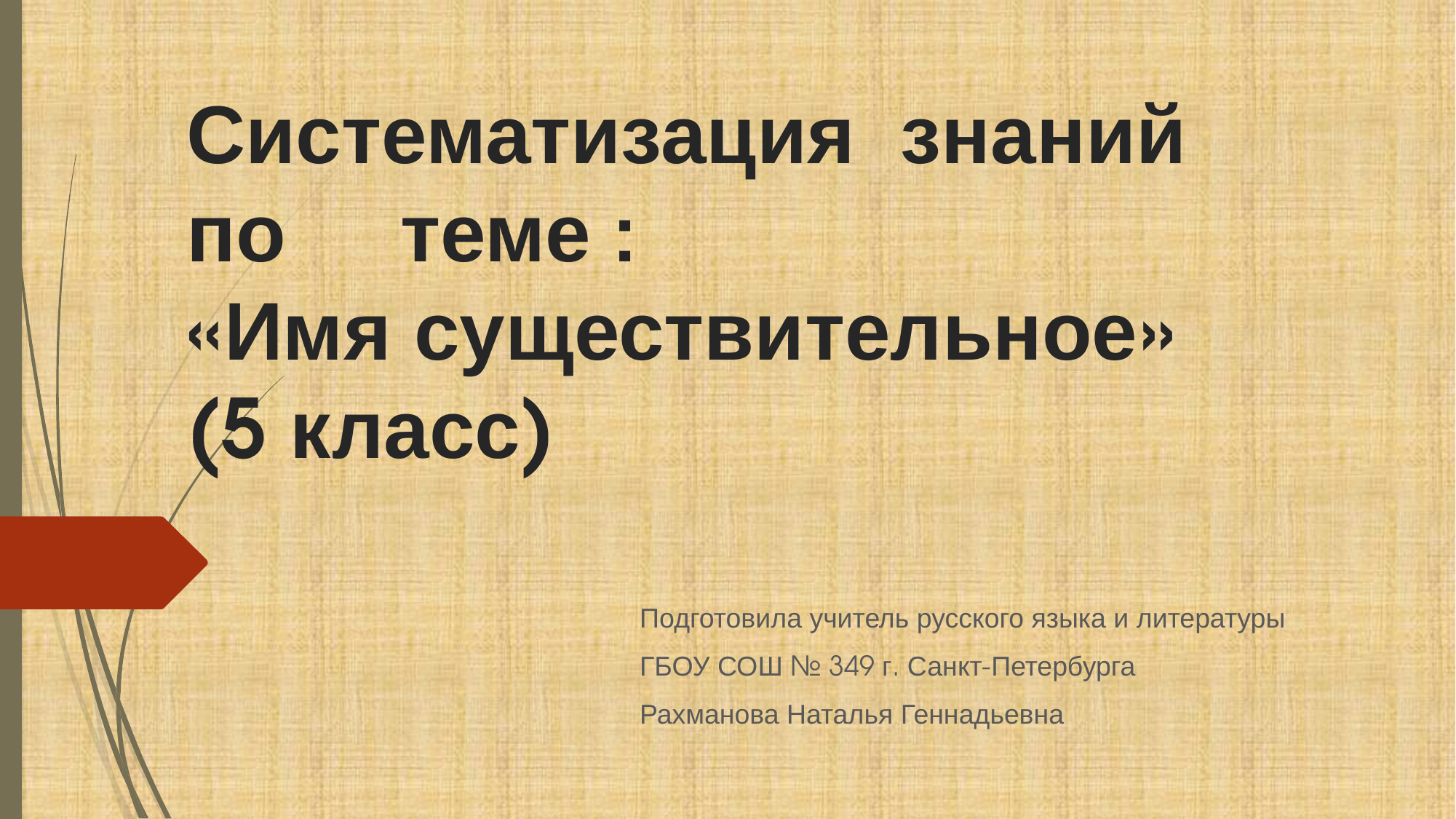

# Систематизация  знаний по     теме : «Имя существительное» (5 класс)
Подготовила учитель русского языка и литературы
ГБОУ СОШ № 349 г. Санкт-Петербурга
Рахманова Наталья Геннадьевна